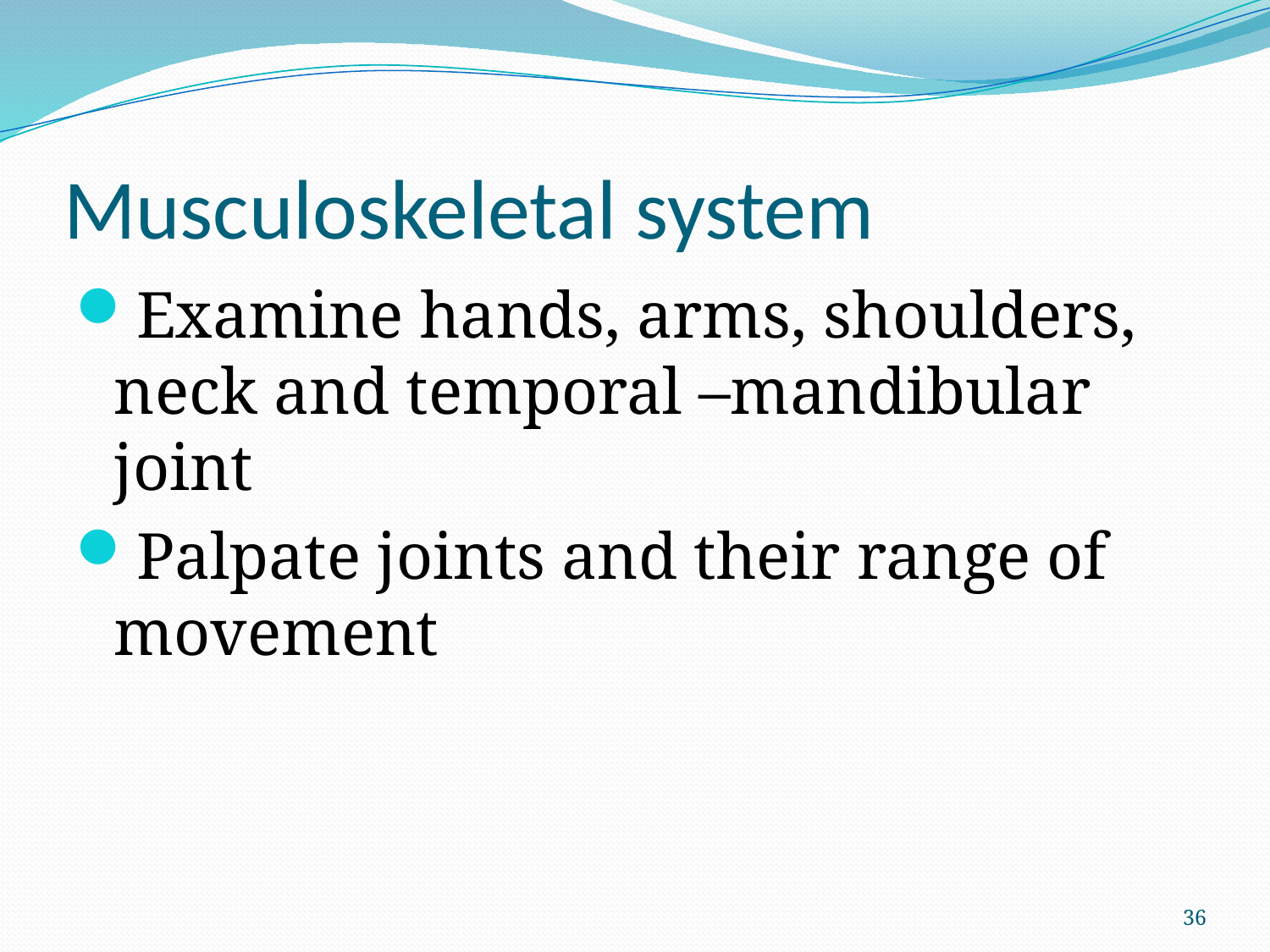

# Musculoskeletal system
Examine hands, arms, shoulders, neck and temporal –mandibular  joint
Palpate joints and their range of movement
36